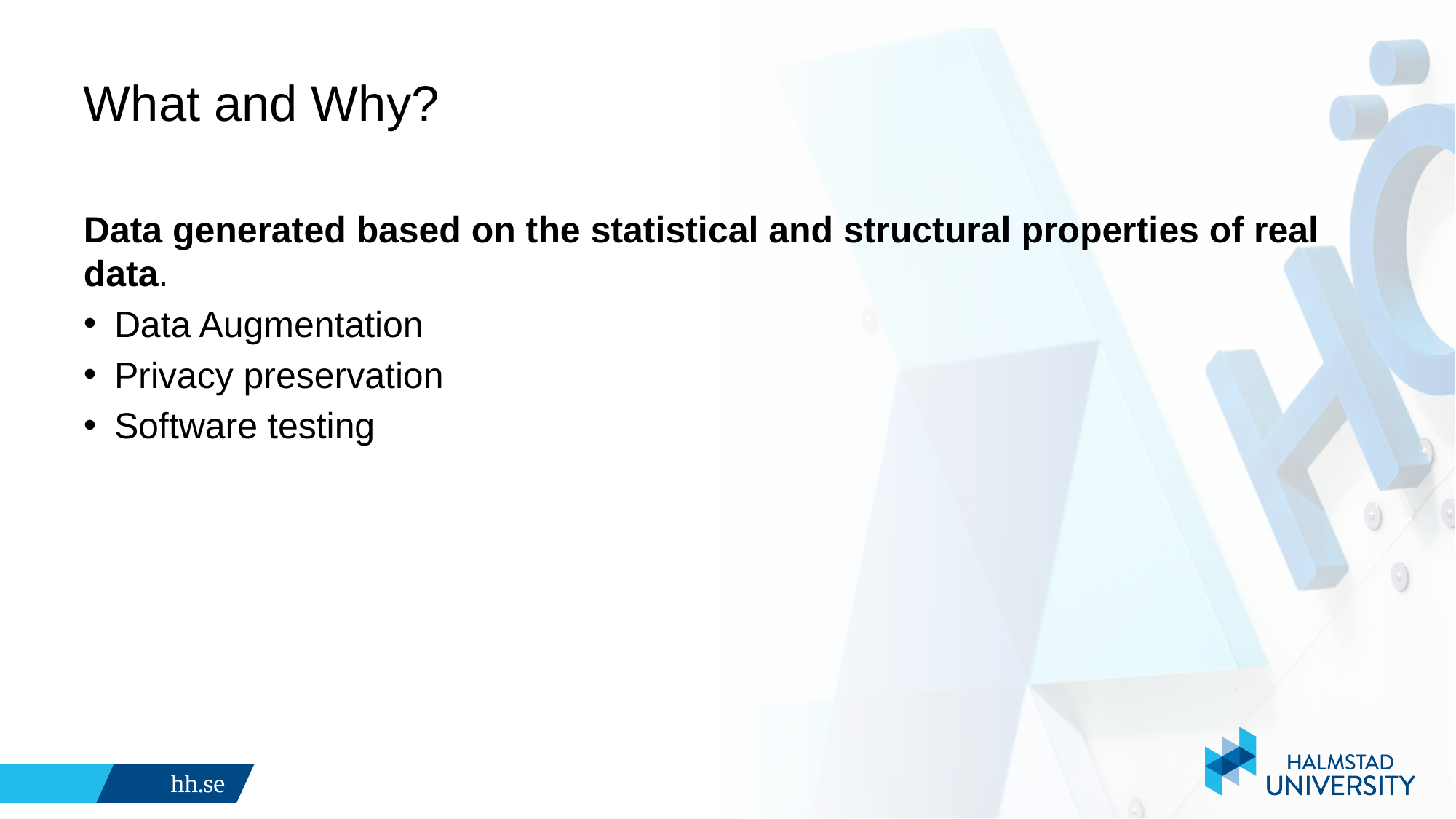

# What and Why?
Data generated based on the statistical and structural properties of real data.
Data Augmentation
Privacy preservation
Software testing